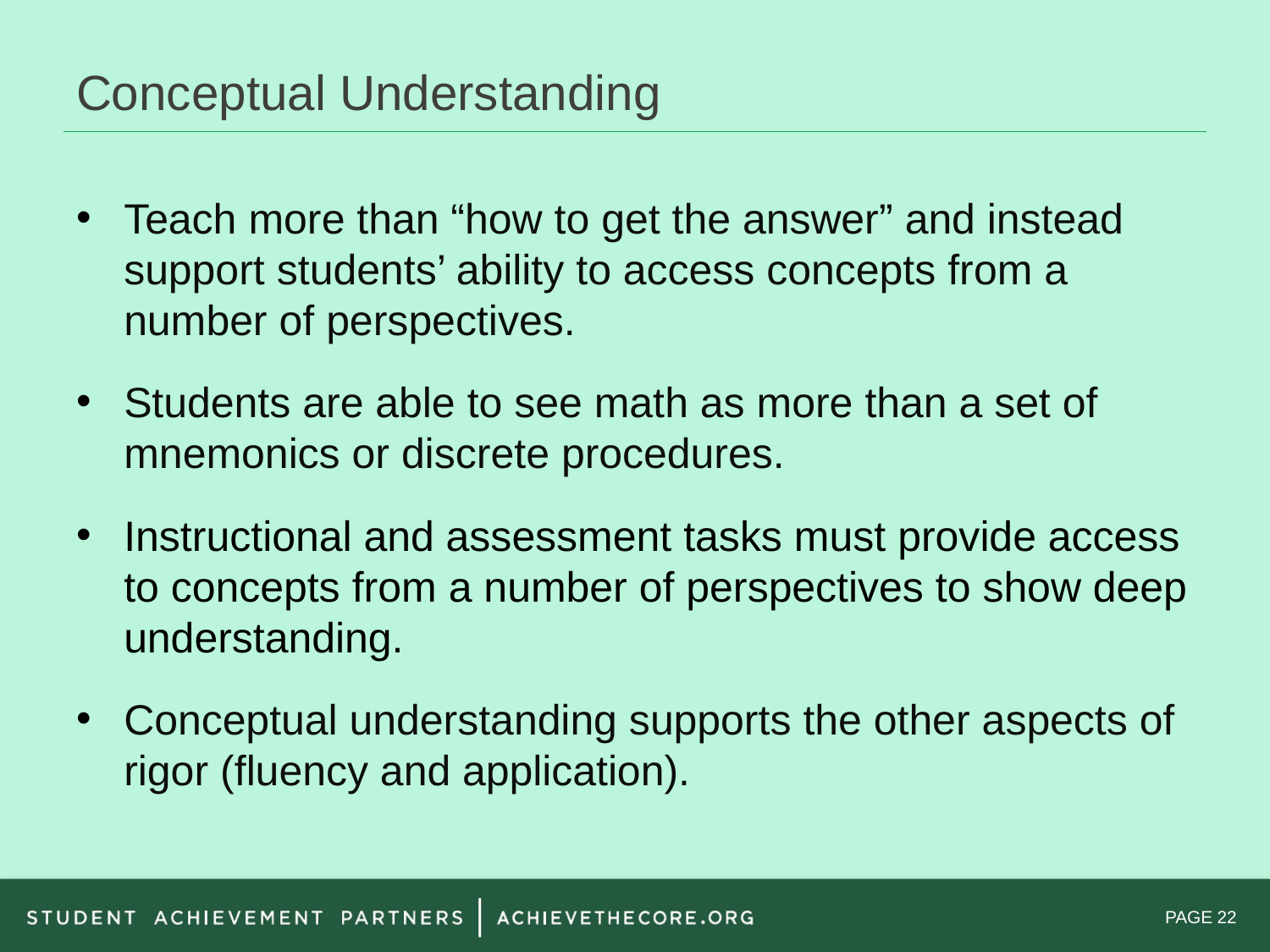

# Conceptual Understanding
Teach more than “how to get the answer” and instead support students’ ability to access concepts from a number of perspectives.
Students are able to see math as more than a set of mnemonics or discrete procedures.
Instructional and assessment tasks must provide access to concepts from a number of perspectives to show deep understanding.
Conceptual understanding supports the other aspects of rigor (fluency and application).